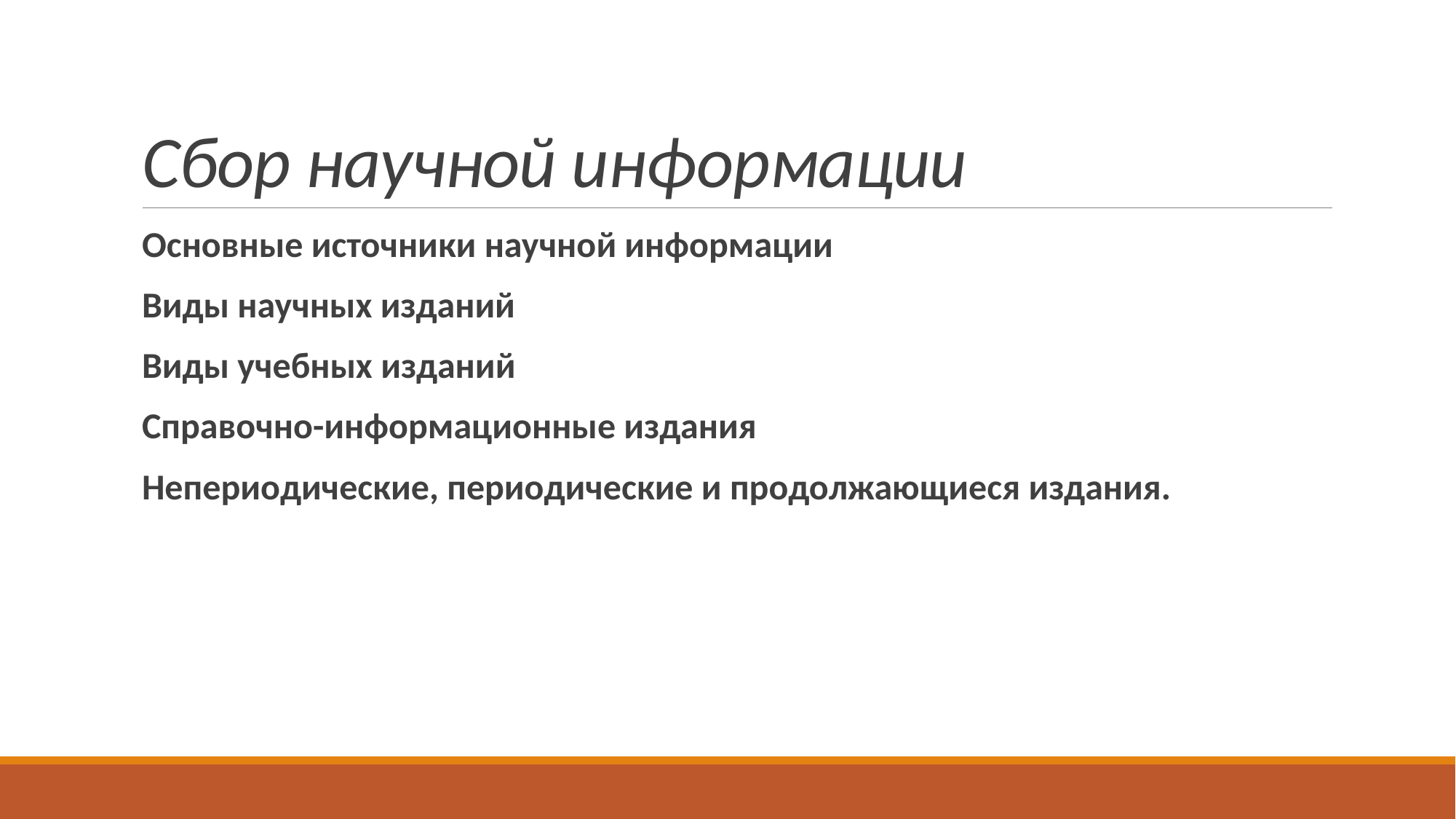

# Сбор научной информации
Основные источники научной информации
Виды научных изданий
Виды учебных изданий
Справочно-информационные издания
Непериодические, периодические и продолжающиеся издания.